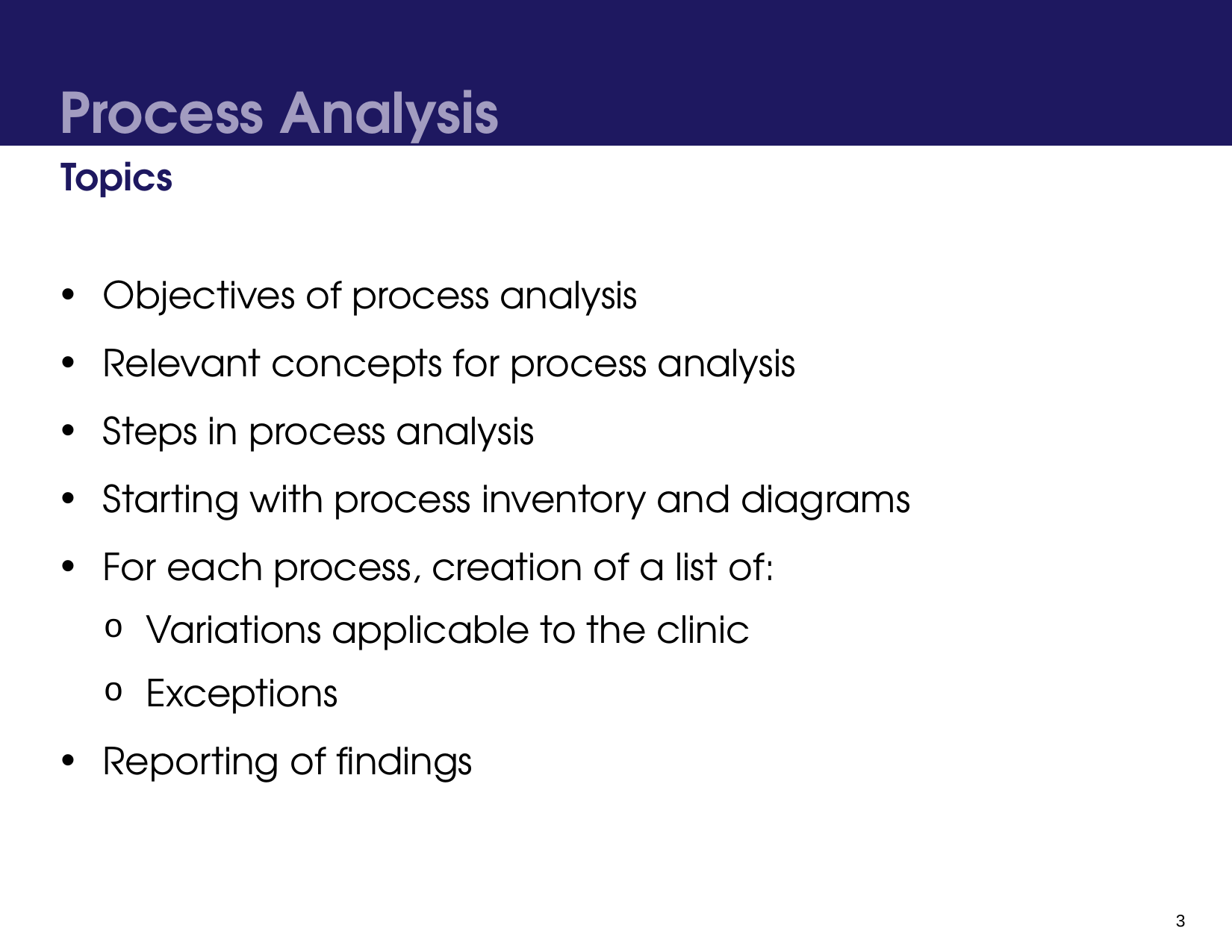

# Process Analysis
Topics
Objectives of process analysis
Relevant concepts for process analysis
Steps in process analysis
Starting with process inventory and diagrams
For each process, creation of a list of:
Variations applicable to the clinic
Exceptions
Reporting of findings

3